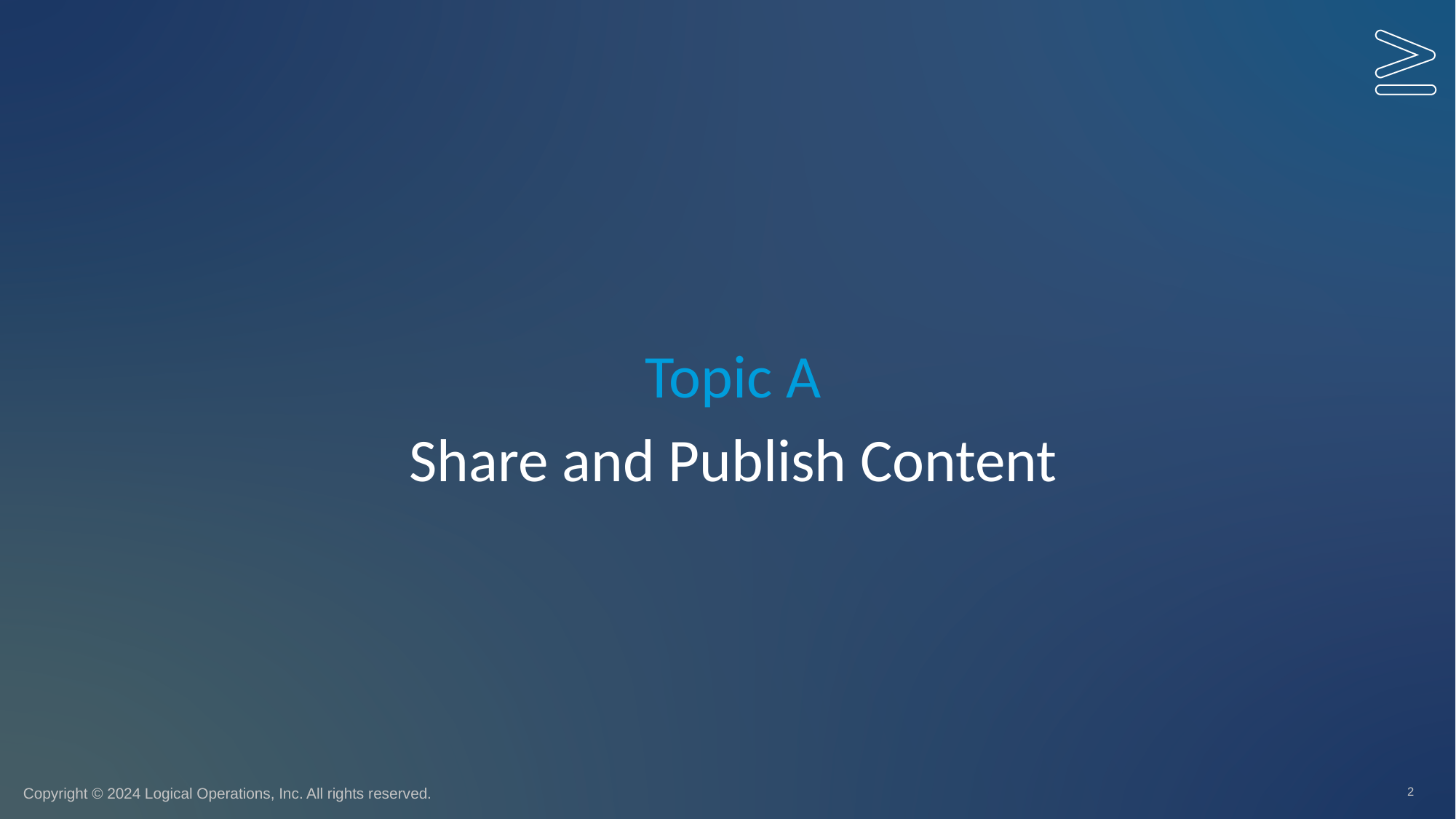

Topic A
# Share and Publish Content
2